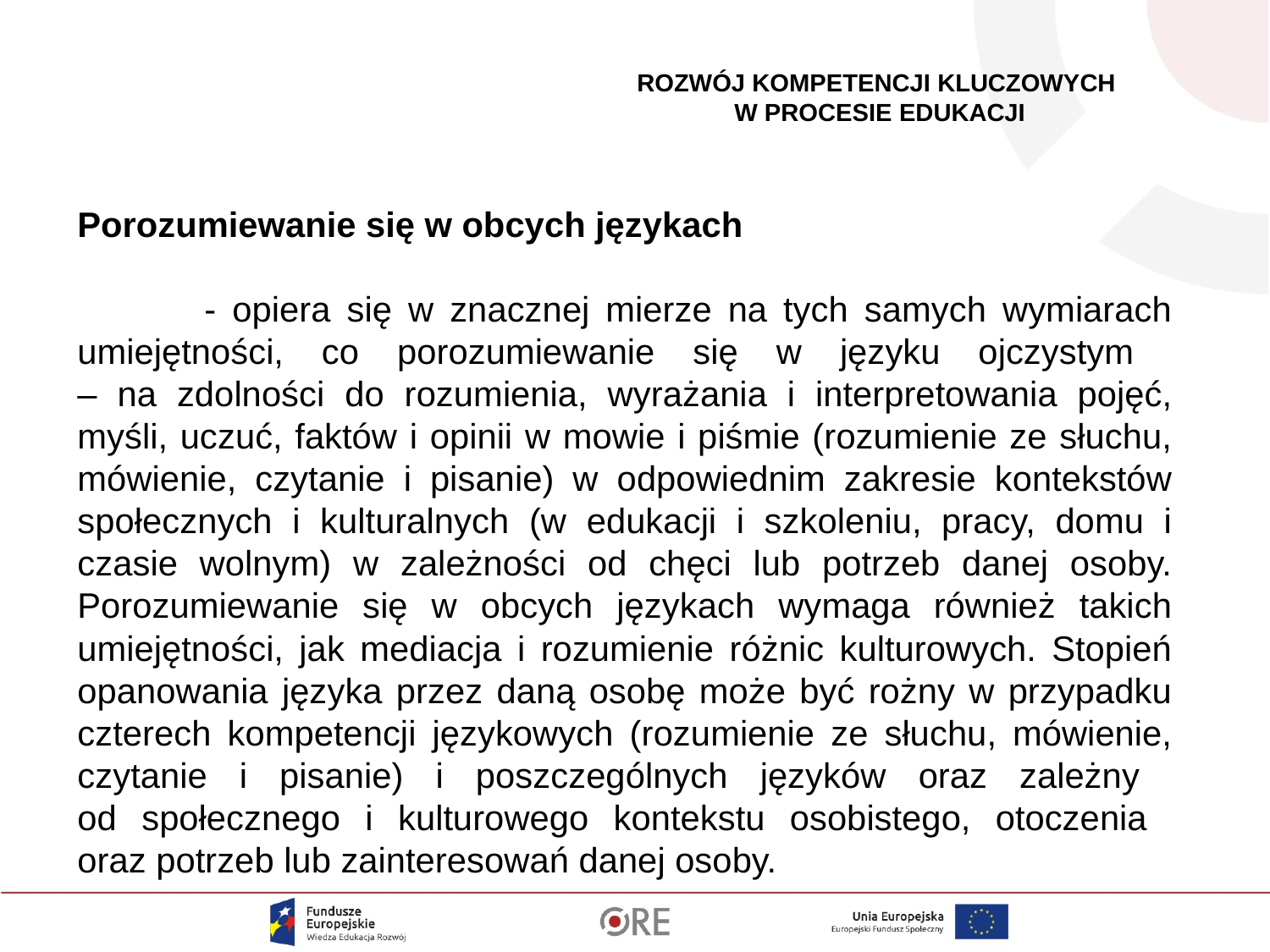

ROZWÓJ KOMPETENCJI KLUCZOWYCH
W PROCESIE EDUKACJI
Porozumiewanie się w obcych językach

	- opiera się w znacznej mierze na tych samych wymiarach umiejętności, co porozumiewanie się w języku ojczystym
– na zdolności do rozumienia, wyrażania i interpretowania pojęć, myśli, uczuć, faktów i opinii w mowie i piśmie (rozumienie ze słuchu, mówienie, czytanie i pisanie) w odpowiednim zakresie kontekstów społecznych i kulturalnych (w edukacji i szkoleniu, pracy, domu i czasie wolnym) w zależności od chęci lub potrzeb danej osoby. Porozumiewanie się w obcych językach wymaga również takich umiejętności, jak mediacja i rozumienie różnic kulturowych. Stopień opanowania języka przez daną osobę może być rożny w przypadku czterech kompetencji językowych (rozumienie ze słuchu, mówienie, czytanie i pisanie) i poszczególnych języków oraz zależny
od społecznego i kulturowego kontekstu osobistego, otoczenia
oraz potrzeb lub zainteresowań danej osoby.